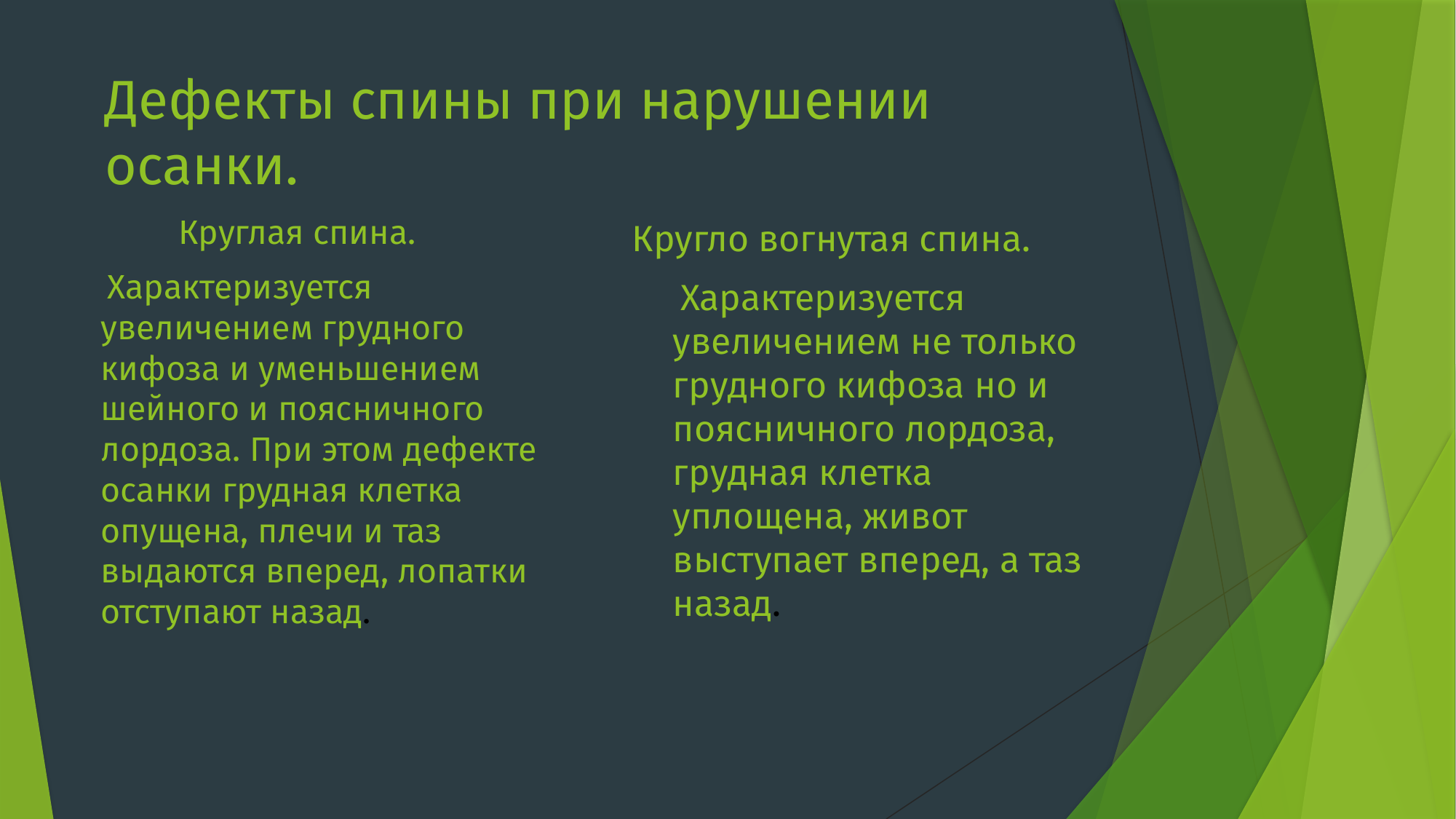

# Дефекты спины при нарушении осанки.
Круглая спина.
     Характеризуется увеличением грудного кифоза и уменьшением шейного и поясничного лордоза. При этом дефекте осанки грудная клетка опущена, плечи и таз выдаются вперед, лопатки отступают назад.

Кругло вогнутая спина.
     Характеризуется увеличением не только грудного кифоза но и поясничного лордоза, грудная клетка уплощена, живот выступает вперед, а таз назад.